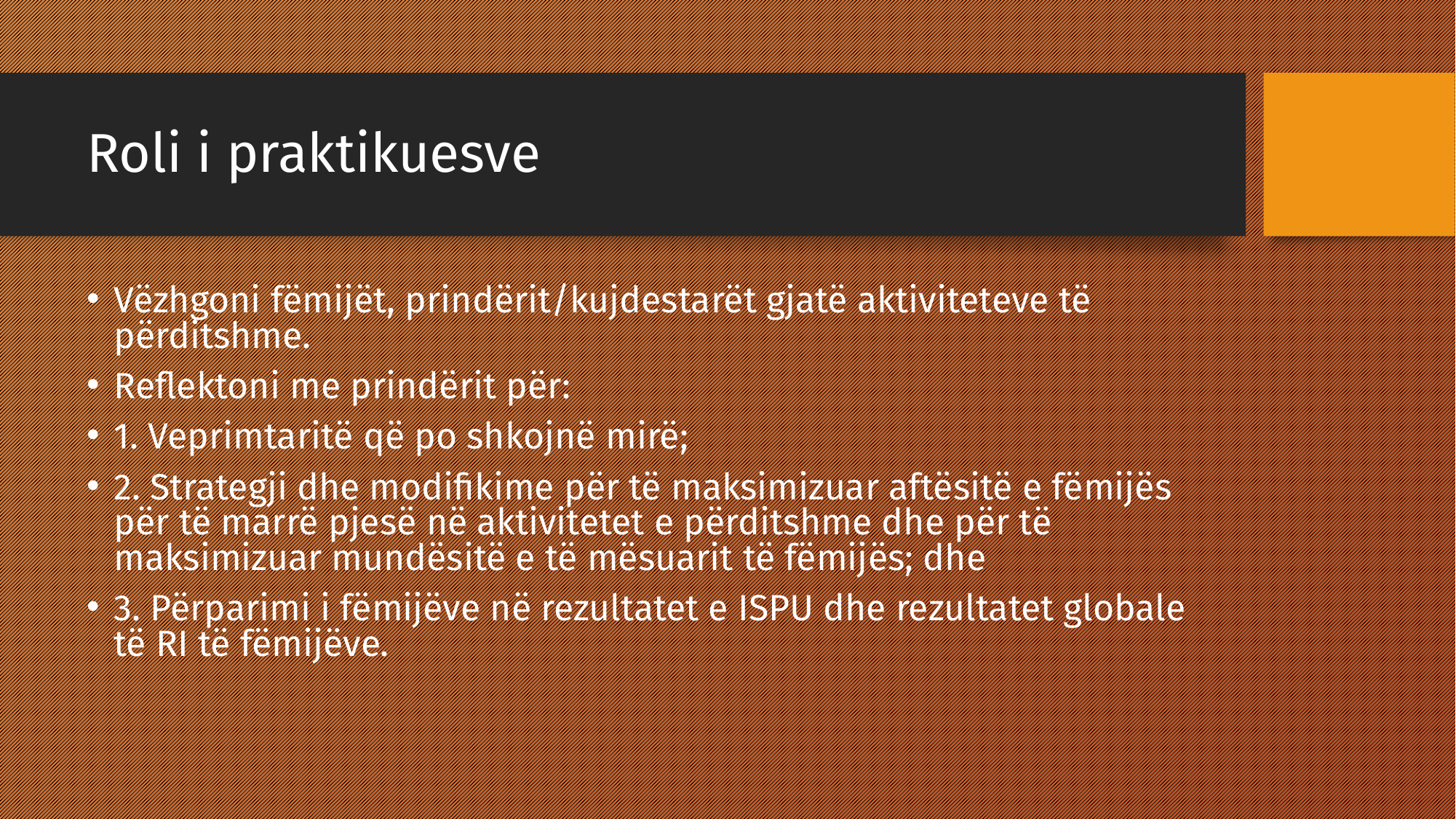

# Roli i praktikuesve
Vëzhgoni fëmijët, prindërit/kujdestarët gjatë aktiviteteve të përditshme.
Reflektoni me prindërit për:
1. Veprimtaritë që po shkojnë mirë;
2. Strategji dhe modifikime për të maksimizuar aftësitë e fëmijës për të marrë pjesë në aktivitetet e përditshme dhe për të maksimizuar mundësitë e të mësuarit të fëmijës; dhe
3. Përparimi i fëmijëve në rezultatet e ISPU dhe rezultatet globale të RI të fëmijëve.